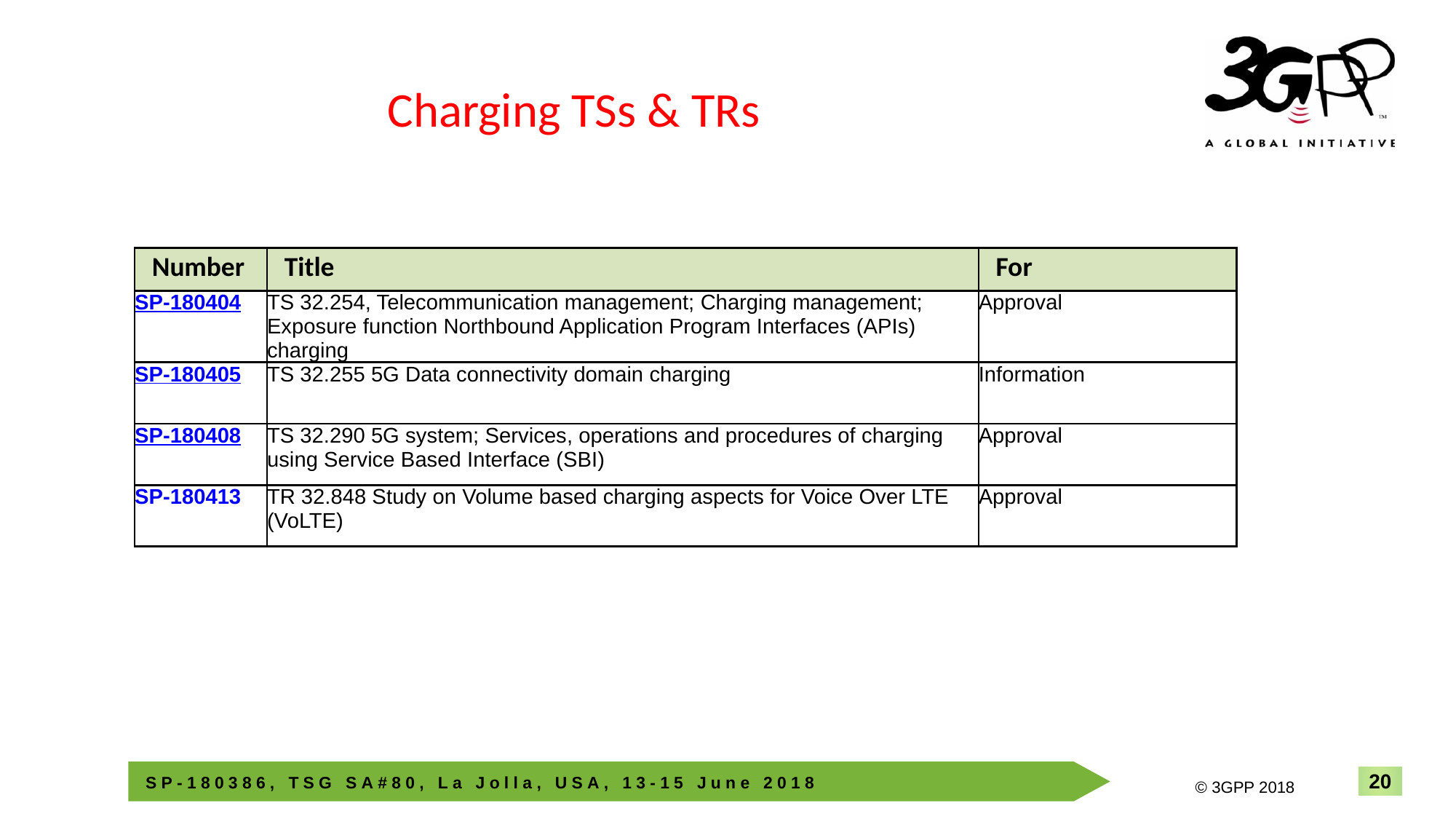

Charging TSs & TRs
| Number | Title | For |
| --- | --- | --- |
| SP-180404 | TS 32.254, Telecommunication management; Charging management; Exposure function Northbound Application Program Interfaces (APIs) charging | Approval |
| SP-180405 | TS 32.255 5G Data connectivity domain charging | Information |
| SP-180408 | TS 32.290 5G system; Services, operations and procedures of charging using Service Based Interface (SBI) | Approval |
| SP-180413 | TR 32.848 Study on Volume based charging aspects for Voice Over LTE (VoLTE) | Approval |